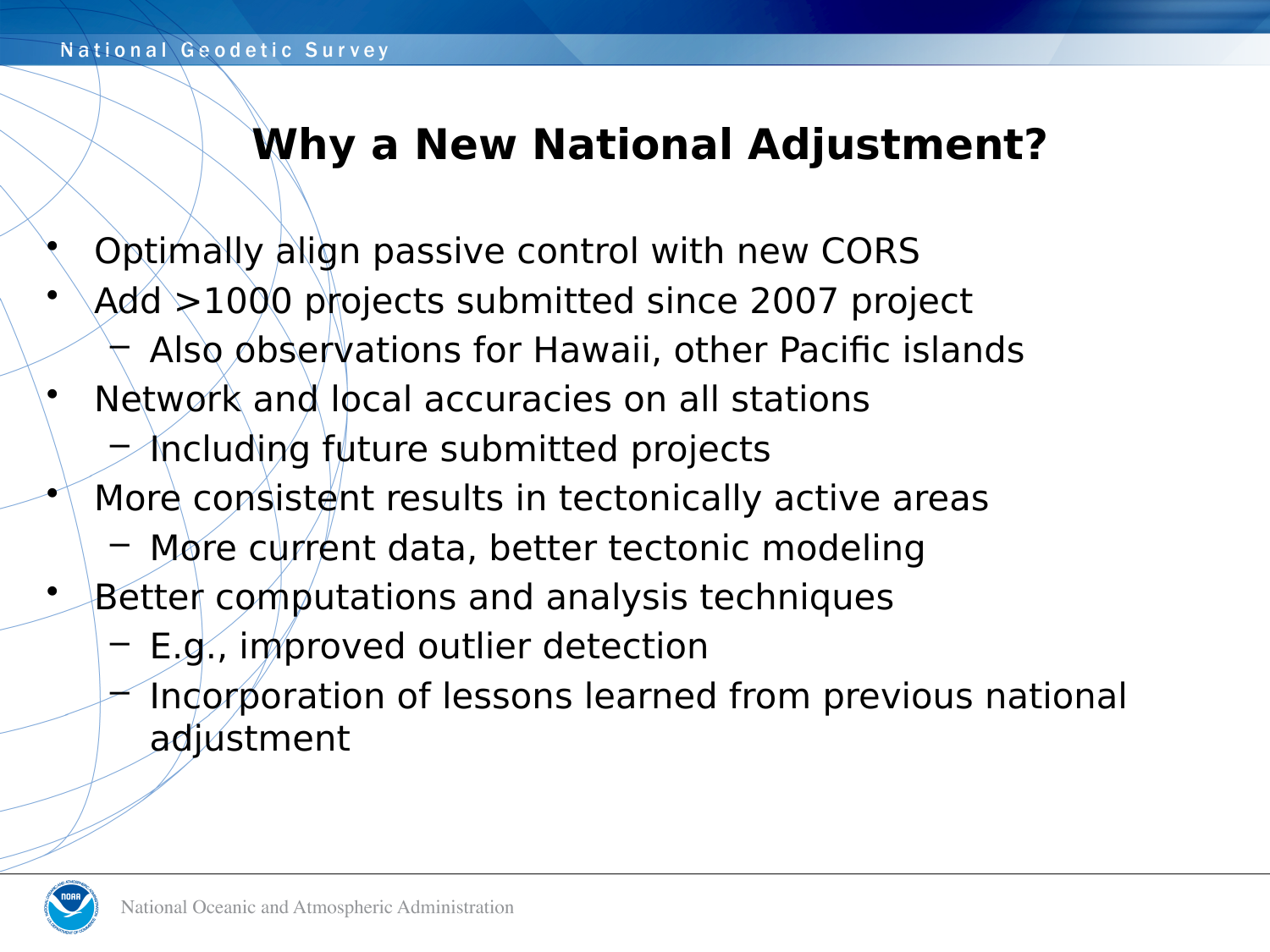

# Why a New National Adjustment?
Optimally align passive control with new CORS
Add >1000 projects submitted since 2007 project
Also observations for Hawaii, other Pacific islands
Network and local accuracies on all stations
Including future submitted projects
More consistent results in tectonically active areas
More current data, better tectonic modeling
Better computations and analysis techniques
E.g., improved outlier detection
Incorporation of lessons learned from previous national adjustment